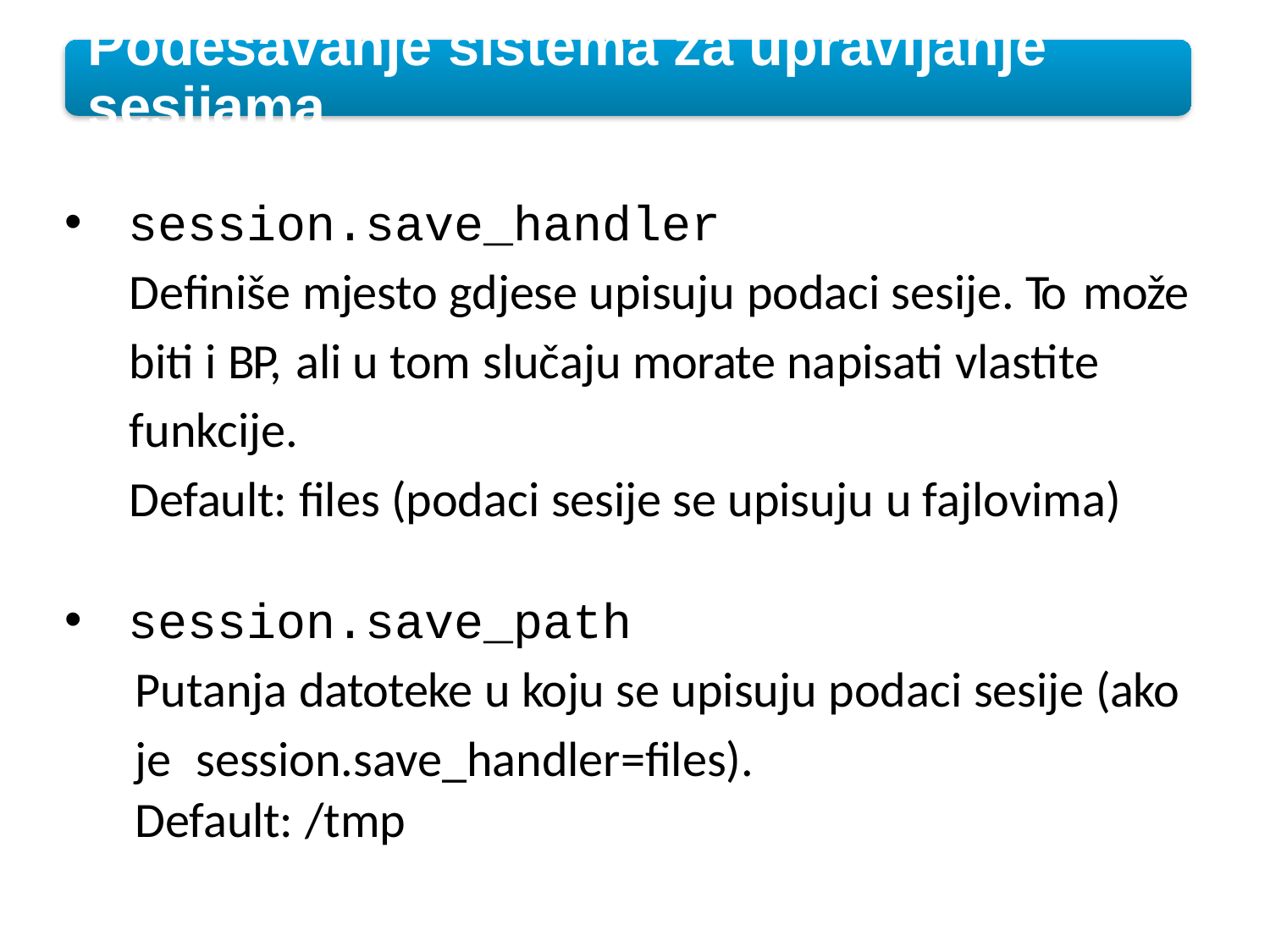

Podešavanje sistema za upravljanje sesijama
session.save_handler
Definiše mjesto gdjese upisuju podaci sesije. To može biti i BP, ali u tom slučaju morate napisati vlastite funkcije.
Default: files (podaci sesije se upisuju u fajlovima)

session.save_path
Putanja datoteke u koju se upisuju podaci sesije (ako je session.save_handler=files).
Default: /tmp